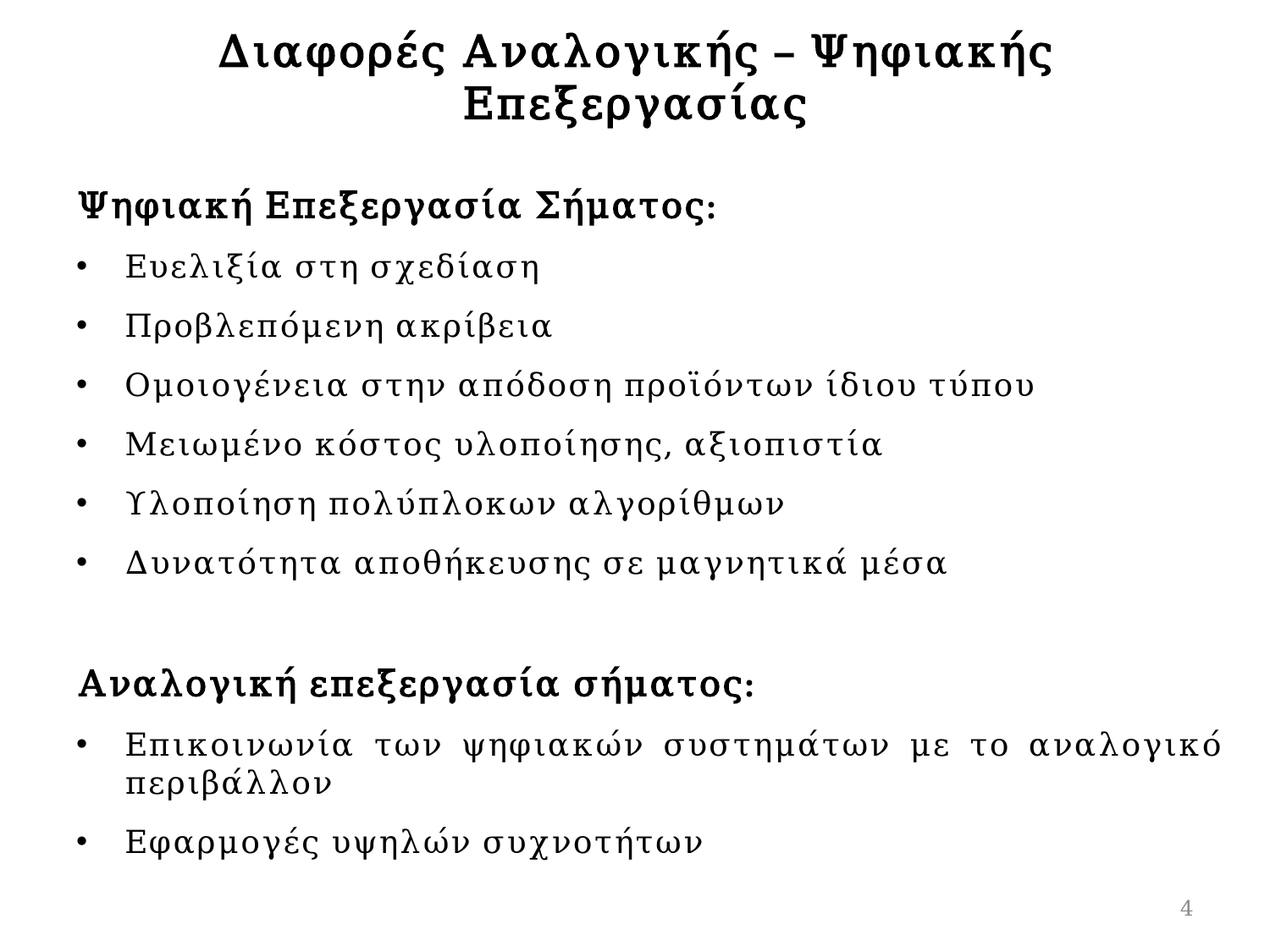

# Διαφορές Αναλογικής – Ψηφιακής Επεξεργασίας
Ψηφιακή Επεξεργασία Σήματος:
Ευελιξία στη σχεδίαση
Προβλεπόμενη ακρίβεια
Ομοιογένεια στην απόδοση προϊόντων ίδιου τύπου
Μειωμένο κόστος υλοποίησης, αξιοπιστία
Υλοποίηση πολύπλοκων αλγορίθμων
Δυνατότητα αποθήκευσης σε μαγνητικά μέσα

Αναλογική επεξεργασία σήματος:
Επικοινωνία των ψηφιακών συστημάτων με το αναλογικό περιβάλλον
Εφαρμογές υψηλών συχνοτήτων
4